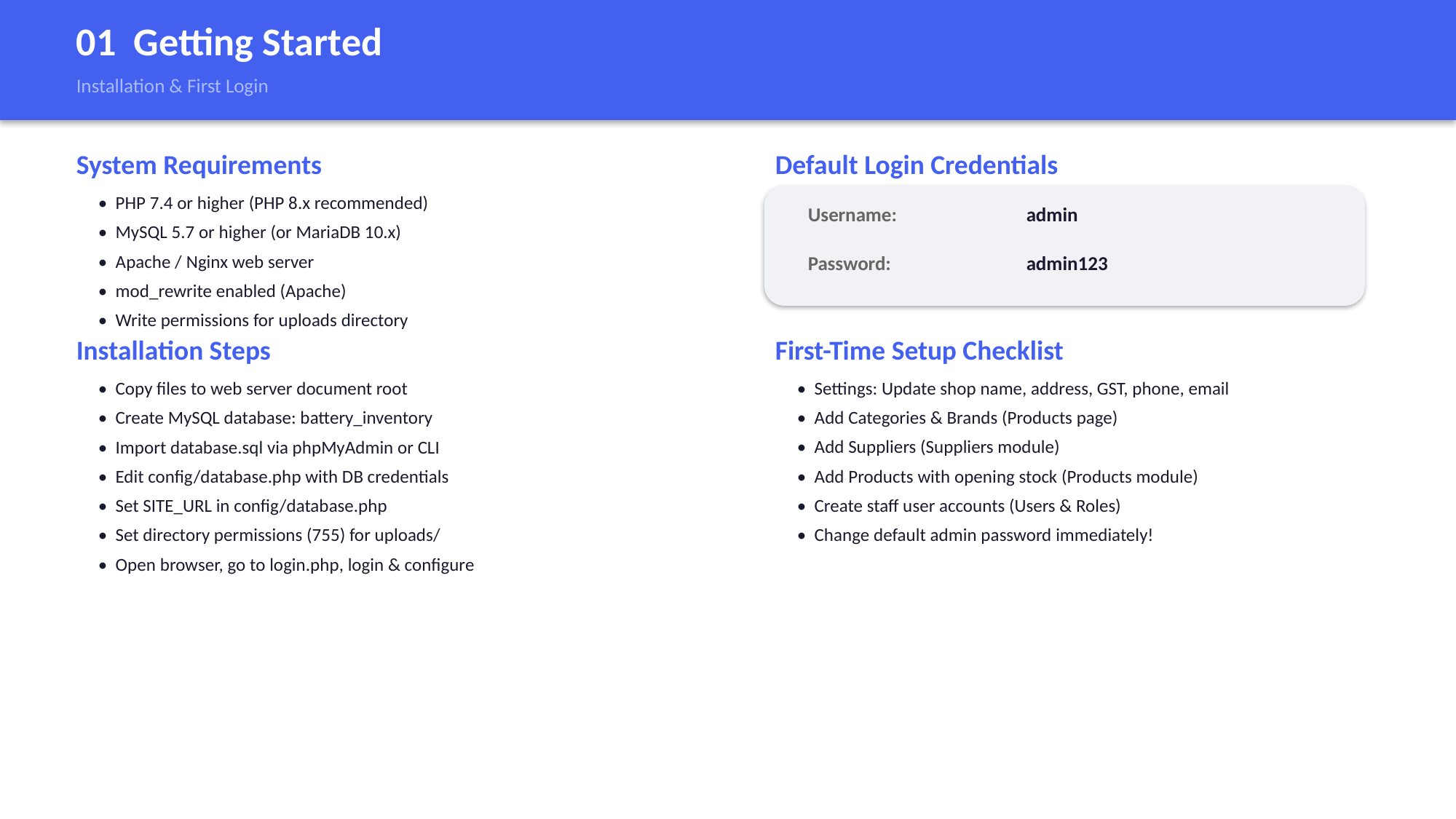

01  Getting Started
Installation & First Login
System Requirements
Default Login Credentials
•  PHP 7.4 or higher (PHP 8.x recommended)
•  MySQL 5.7 or higher (or MariaDB 10.x)
•  Apache / Nginx web server
•  mod_rewrite enabled (Apache)
•  Write permissions for uploads directory

Username:
admin
Password:
admin123
Installation Steps
First-Time Setup Checklist
•  Copy files to web server document root
•  Create MySQL database: battery_inventory
•  Import database.sql via phpMyAdmin or CLI
•  Edit config/database.php with DB credentials
•  Set SITE_URL in config/database.php
•  Set directory permissions (755) for uploads/
•  Open browser, go to login.php, login & configure
•  Settings: Update shop name, address, GST, phone, email
•  Add Categories & Brands (Products page)
•  Add Suppliers (Suppliers module)
•  Add Products with opening stock (Products module)
•  Create staff user accounts (Users & Roles)
•  Change default admin password immediately!